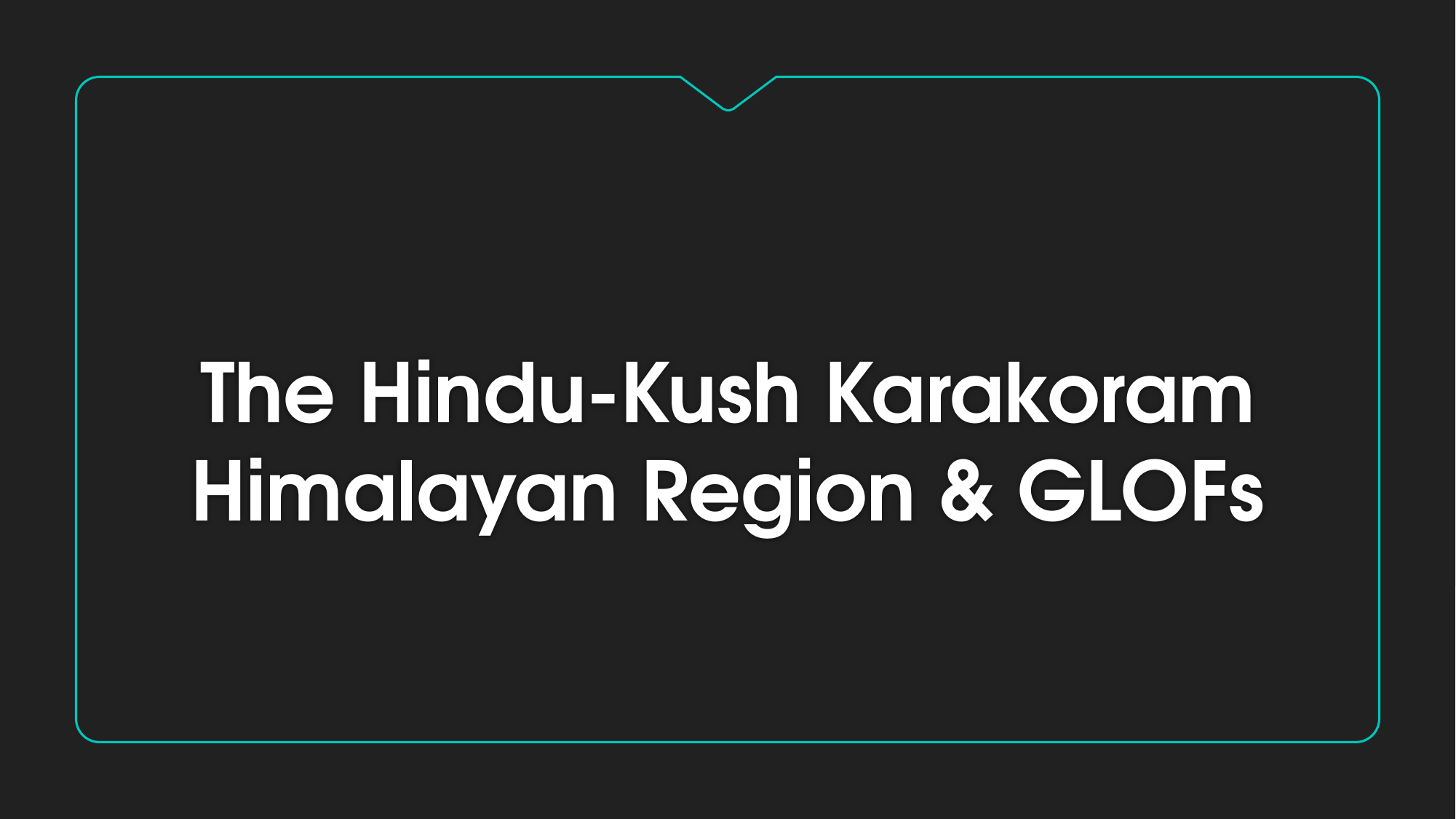

# The Hindu-Kush Karakoram Himalayan Region & GLOFs